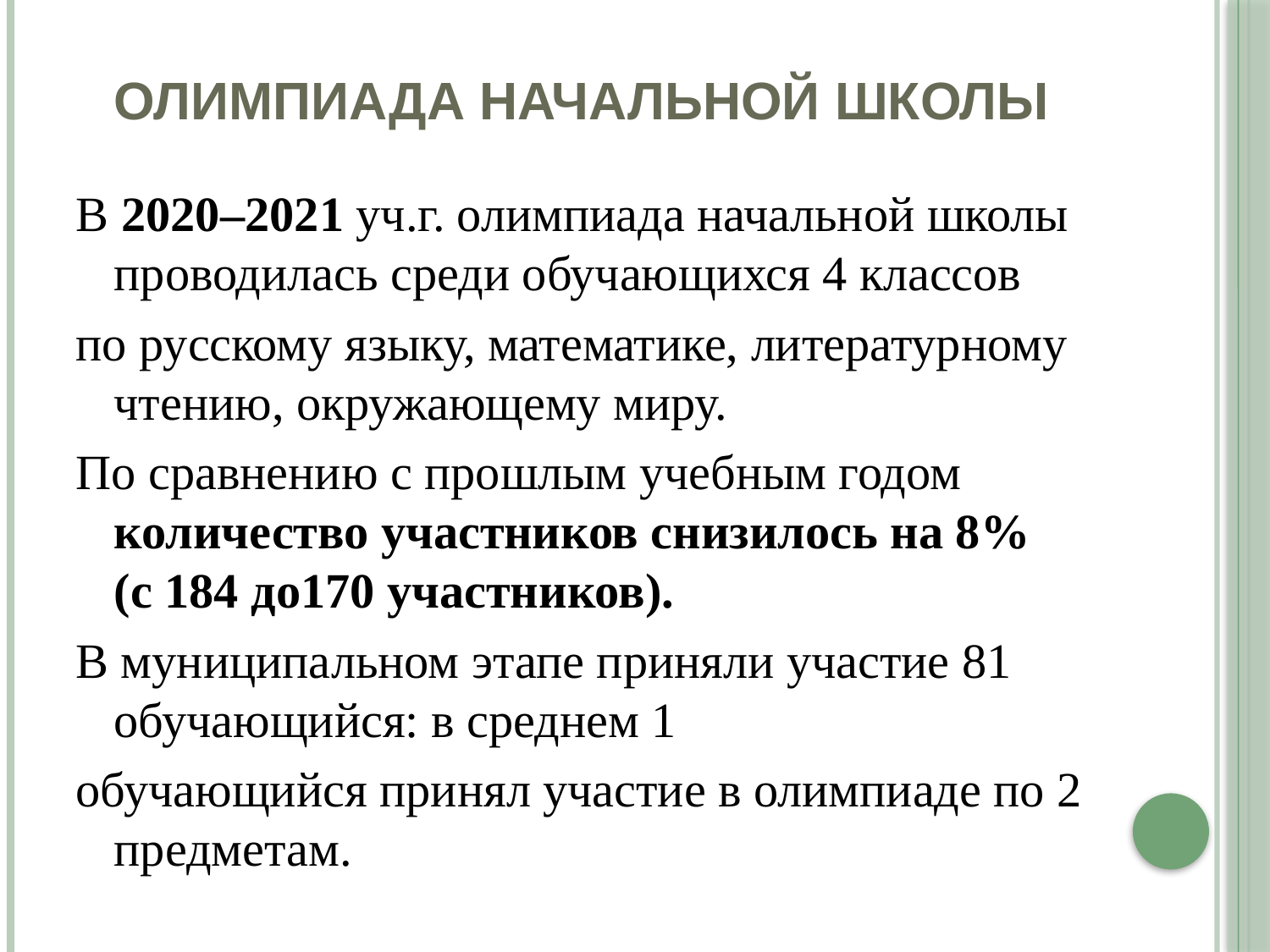

# Олимпиада начальной школы
В 2020–2021 уч.г. олимпиада начальной школы проводилась среди обучающихся 4 классов
по русскому языку, математике, литературному чтению, окружающему миру.
По сравнению с прошлым учебным годом количество участников снизилось на 8%  (с 184 до170 участников).
В муниципальном этапе приняли участие 81 обучающийся: в среднем 1
обучающийся принял участие в олимпиаде по 2 предметам.